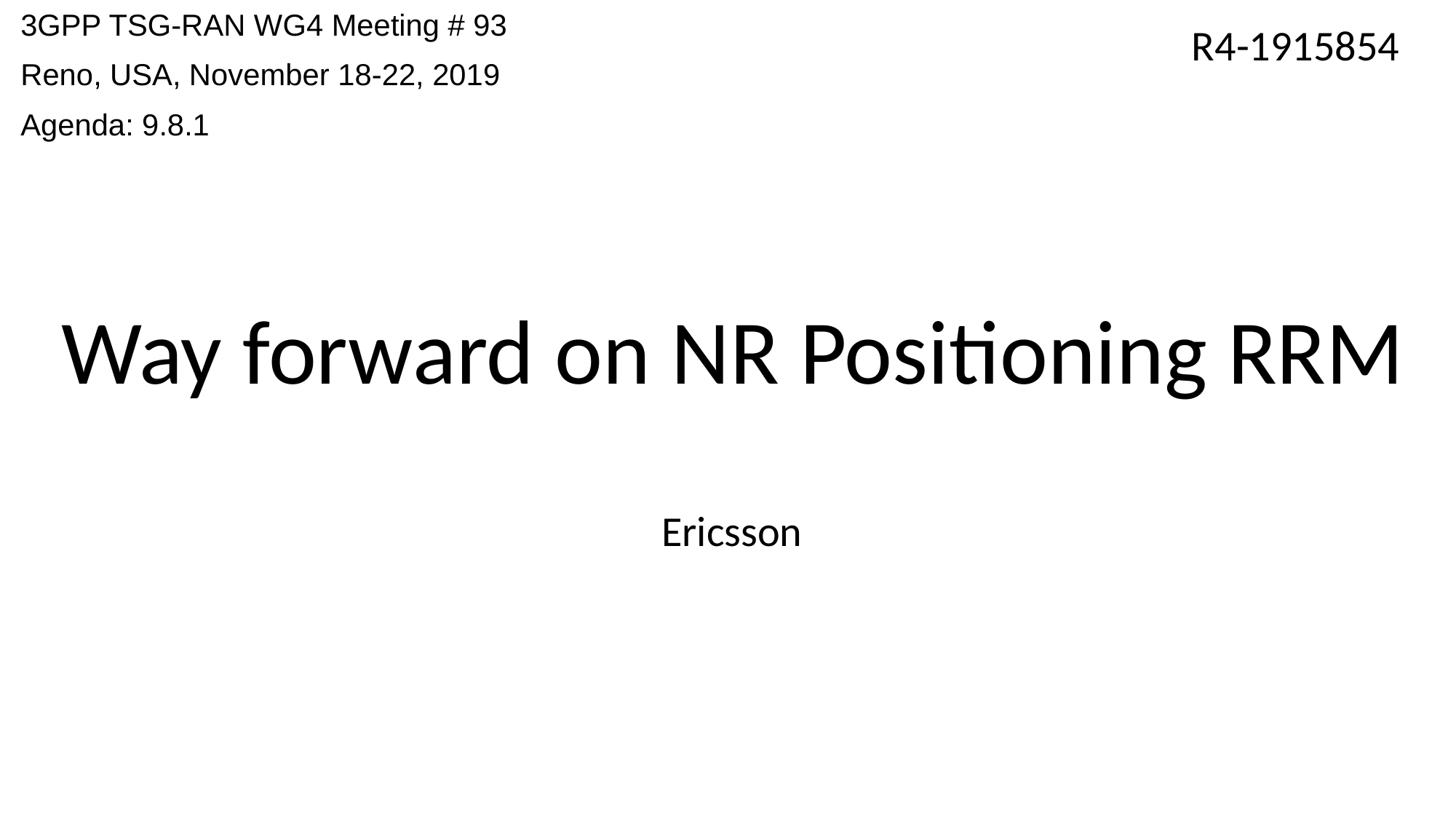

3GPP TSG-RAN WG4 Meeting # 93
Reno, USA, November 18-22, 2019
Agenda: 9.8.1
R4-1915854
# Way forward on NR Positioning RRM
Ericsson